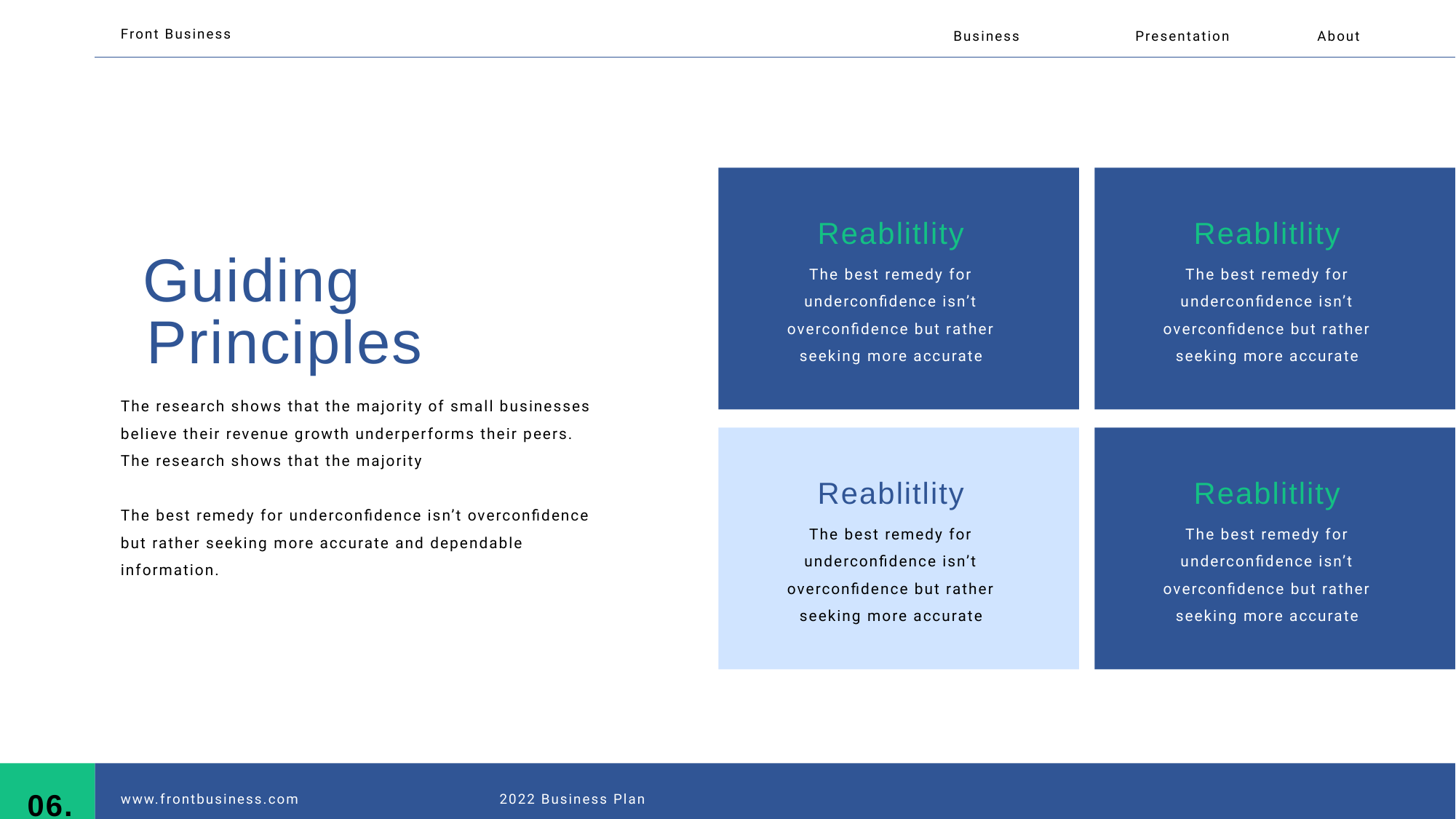

Front Business
Business
Presentation
About

Reablitlity
Reablitlity
Guiding
The best remedy for underconfidence isn’t overconfidence but rather seeking more accurate
The best remedy for underconfidence isn’t overconfidence but rather seeking more accurate
Principles
The research shows that the majority of small businesses believe their revenue growth underperforms their peers. The research shows that the majority

The best remedy for underconfidence isn’t overconfidence but rather seeking more accurate and dependable information.

Reablitlity
Reablitlity
The best remedy for underconfidence isn’t overconfidence but rather seeking more accurate
The best remedy for underconfidence isn’t overconfidence but rather seeking more accurate
06.

www.frontbusiness.com
2022 Business Plan